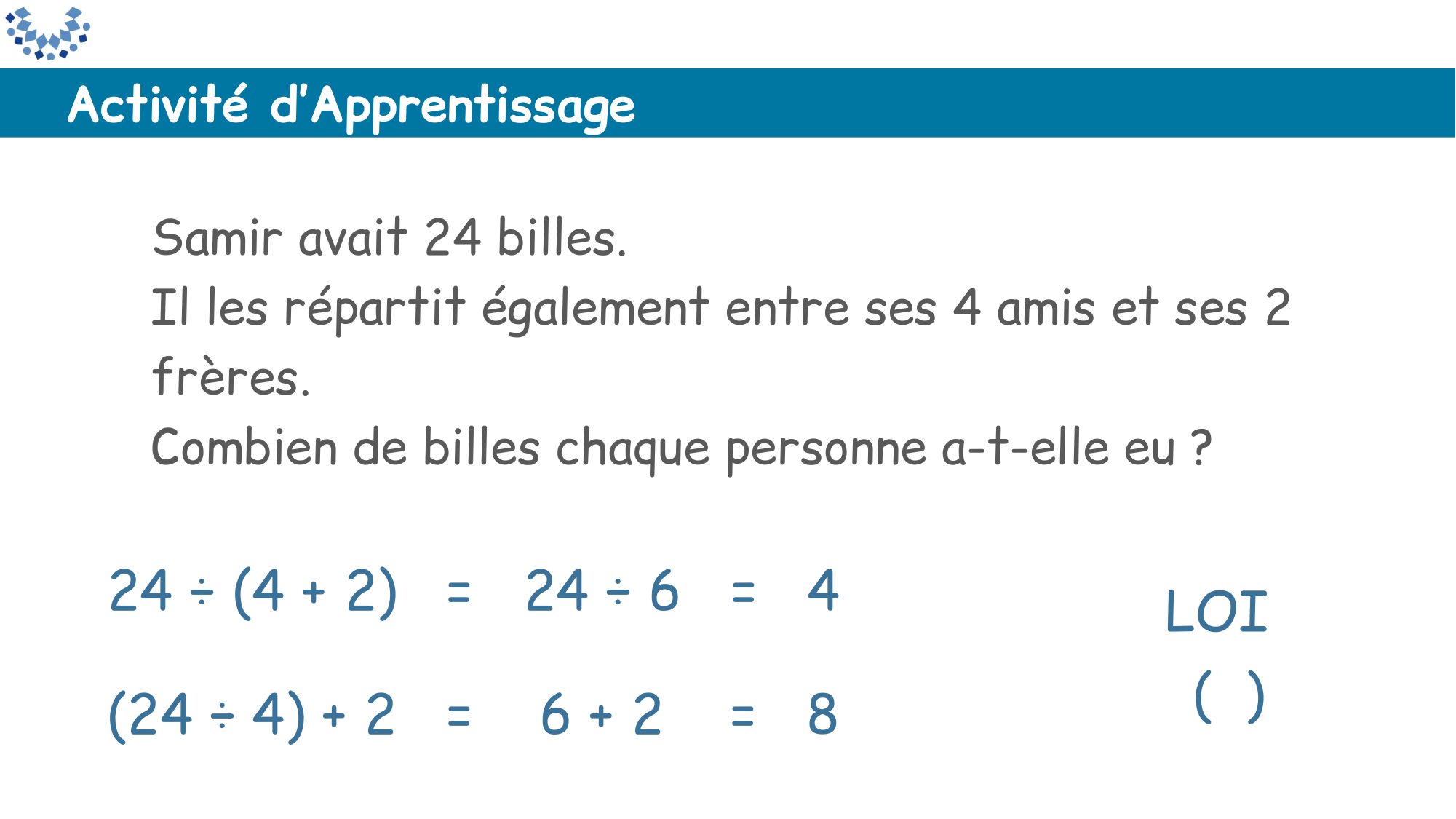

Activité d’Apprentissage
Samir avait 24 billes.
Il les répartit également entre ses 4 amis et ses 2 frères.
Combien de billes chaque personne a-t-elle eu ?
24 ÷ (4 + 2)   =   24 ÷ 6   =   4
LOI
(  )
(24 ÷ 4) + 2   =    6 + 2    =   8